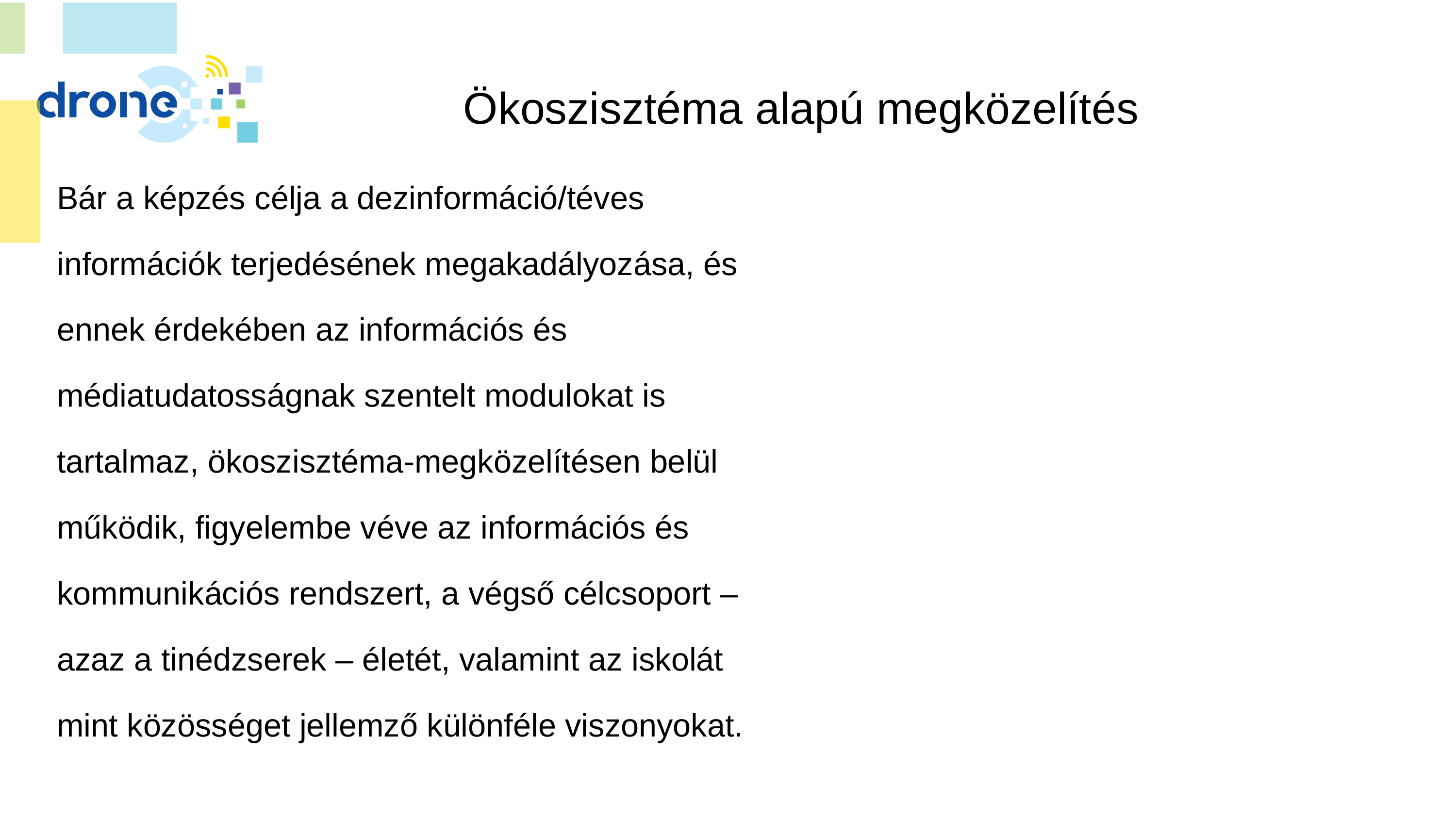

# Ökoszisztéma alapú megközelítés

Bár a képzés célja a dezinformáció/téves információk terjedésének megakadályozása, és ennek érdekében az információs és médiatudatosságnak szentelt modulokat is tartalmaz, ökoszisztéma-megközelítésen belül működik, figyelembe véve az információs és kommunikációs rendszert, a végső célcsoport – azaz a tinédzserek – életét, valamint az iskolát mint közösséget jellemző különféle viszonyokat.